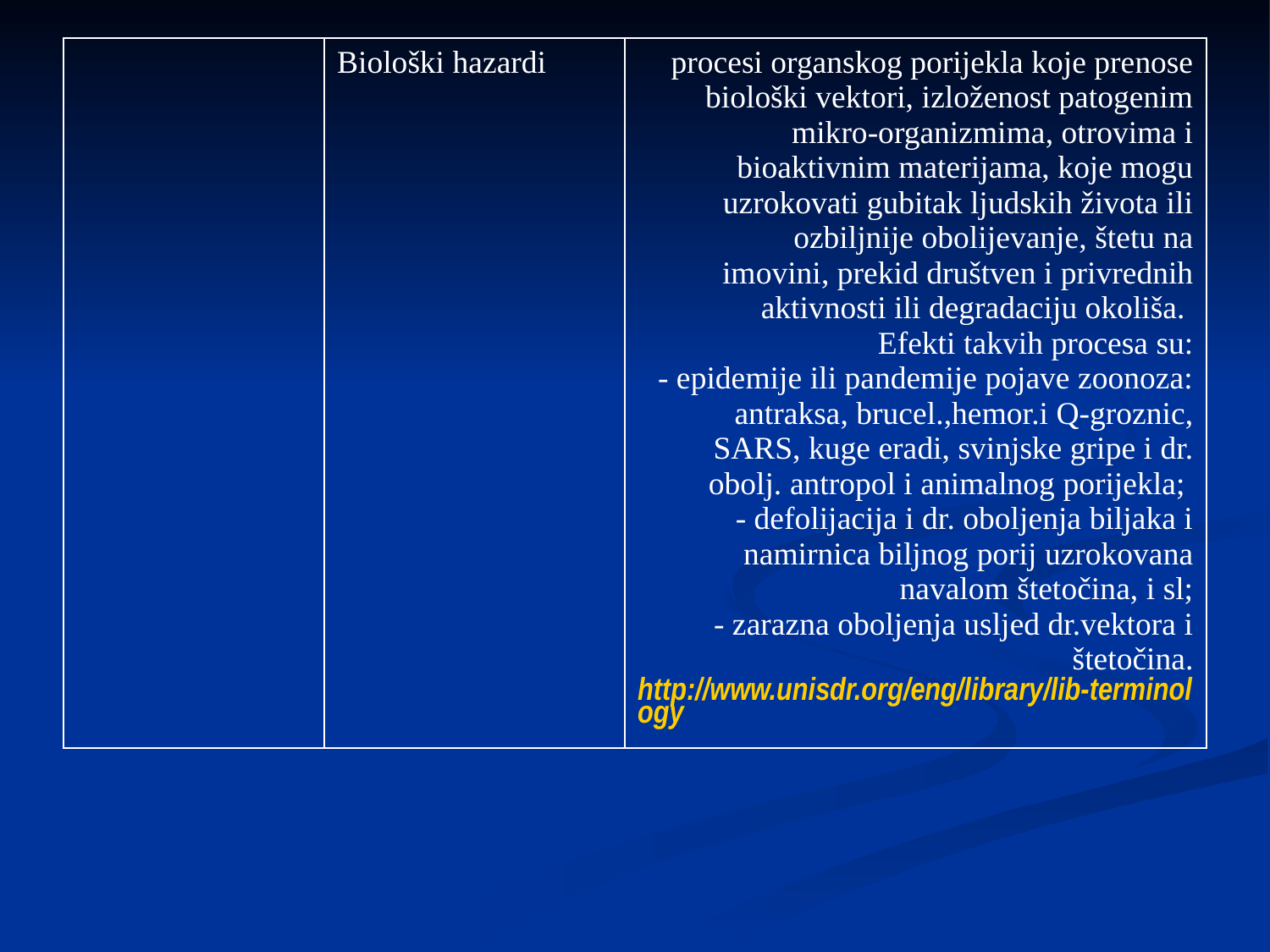

|  | Biološki hazardi | procesi organskog porijekla koje prenose biološki vektori, izloženost patogenim mikro-organizmima, otrovima i bioaktivnim materijama, koje mogu uzrokovati gubitak ljudskih života ili ozbiljnije obolijevanje, štetu na imovini, prekid društven i privrednih aktivnosti ili degradaciju okoliša. Efekti takvih procesa su: - epidemije ili pandemije pojave zoonoza: antraksa, brucel.,hemor.i Q-groznic, SARS, kuge eradi, svinjske gripe i dr. obolj. antropol i animalnog porijekla; - defolijacija i dr. oboljenja biljaka i namirnica biljnog porij uzrokovana navalom štetočina, i sl; - zarazna oboljenja usljed dr.vektora i štetočina. http://www.unisdr.org/eng/library/lib-terminology |
| --- | --- | --- |